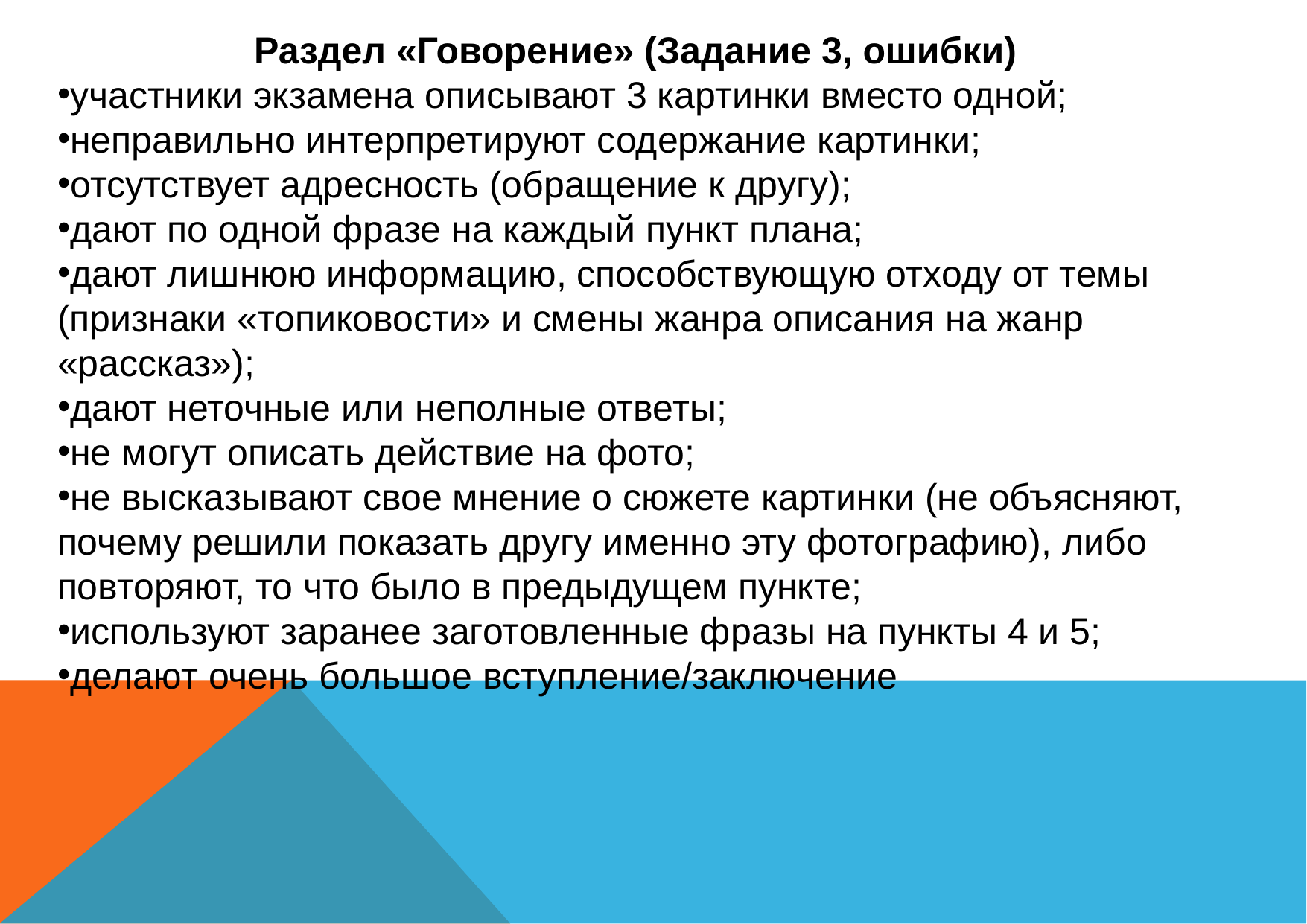

Раздел «Говорение» (Задание 3, ошибки)
участники экзамена описывают 3 картинки вместо одной;
неправильно интерпретируют содержание картинки;
отсутствует адресность (обращение к другу);
дают по одной фразе на каждый пункт плана;
дают лишнюю информацию, способствующую отходу от темы (признаки «топиковости» и смены жанра описания на жанр «рассказ»);
дают неточные или неполные ответы;
не могут описать действие на фото;
не высказывают свое мнение о сюжете картинки (не объясняют, почему решили показать другу именно эту фотографию), либо повторяют, то что было в предыдущем пункте;
используют заранее заготовленные фразы на пункты 4 и 5;
делают очень большое вступление/заключение